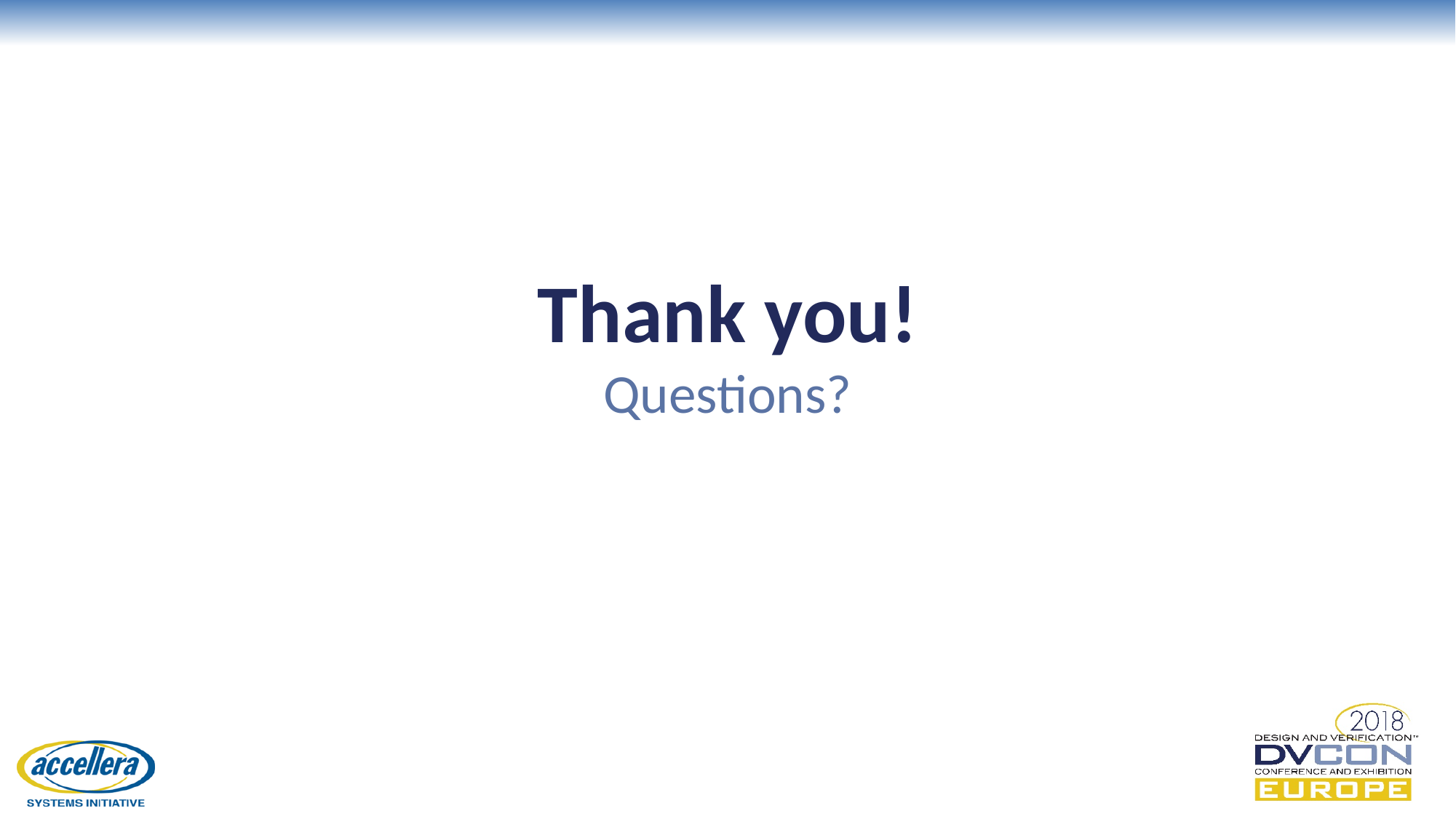

# Thank you! Questions?
© Accellera Systems Initiative
19